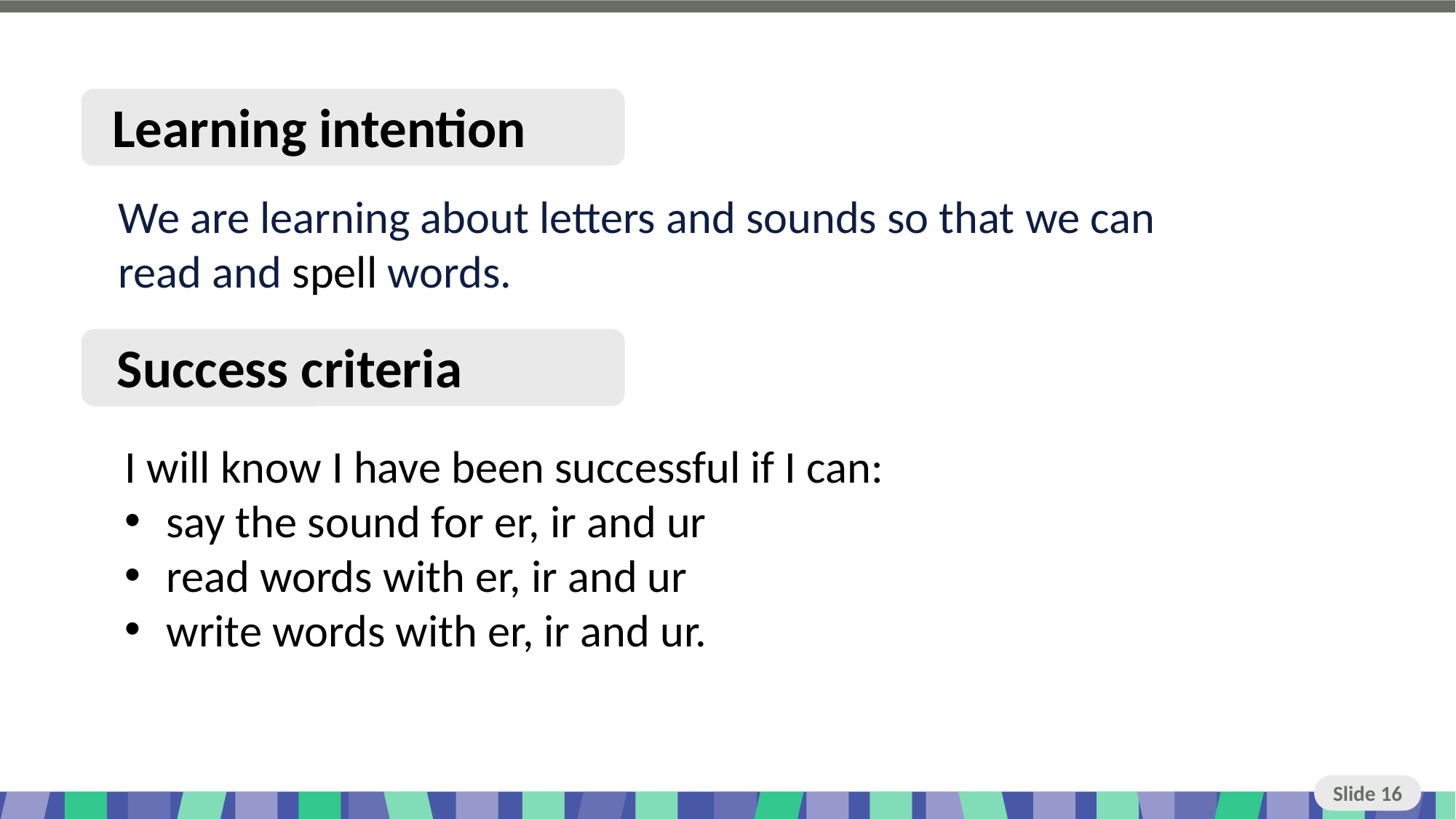

Slide 16 Learning intention and success criteria
I will know I have been successful if I can:
say the sound for er, ir and ur
read words with er, ir and ur
write words with er, ir and ur.